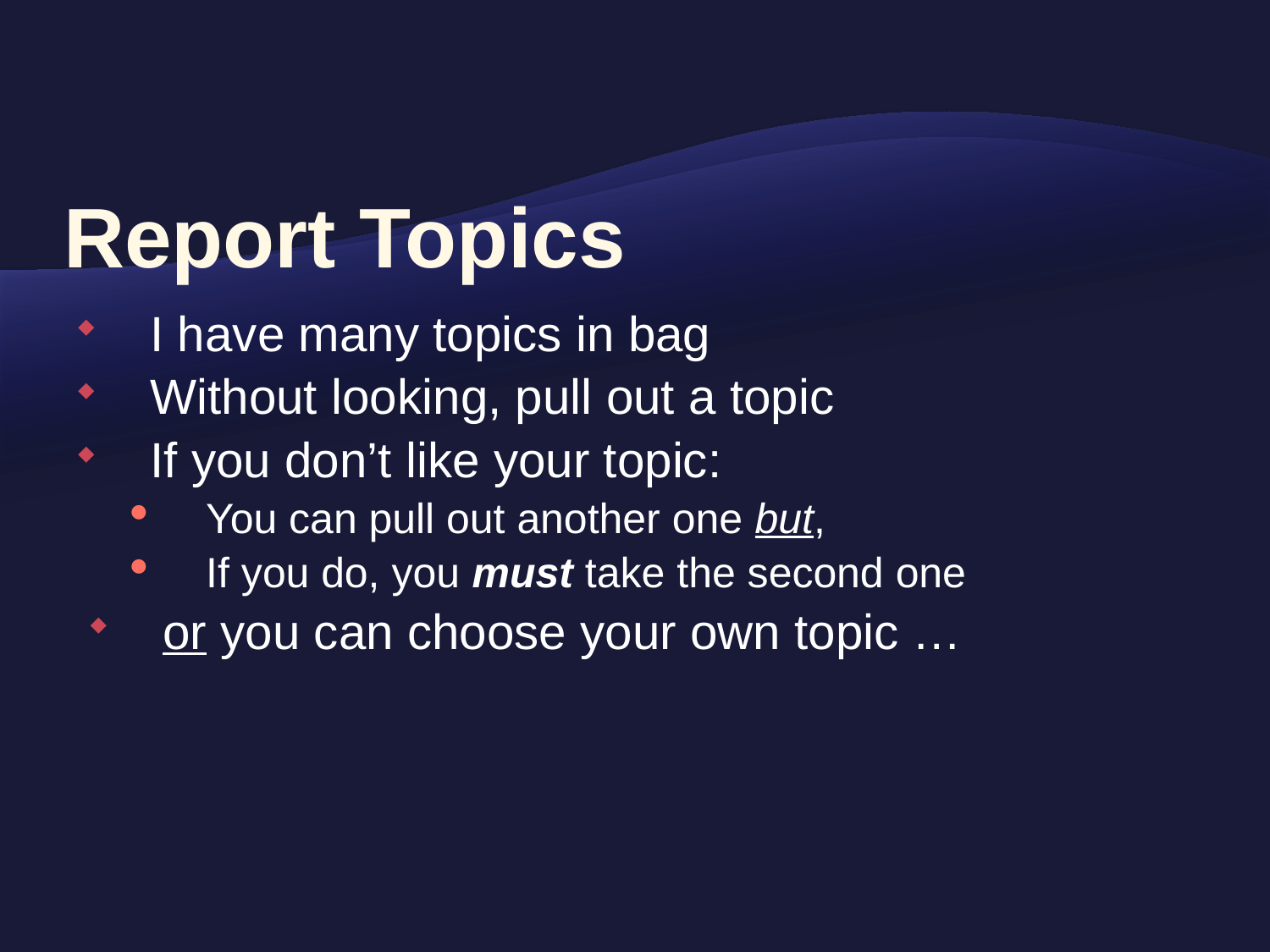

# Report Topics
I have many topics in bag
Without looking, pull out a topic
If you don’t like your topic:
You can pull out another one but,
If you do, you must take the second one
or you can choose your own topic …